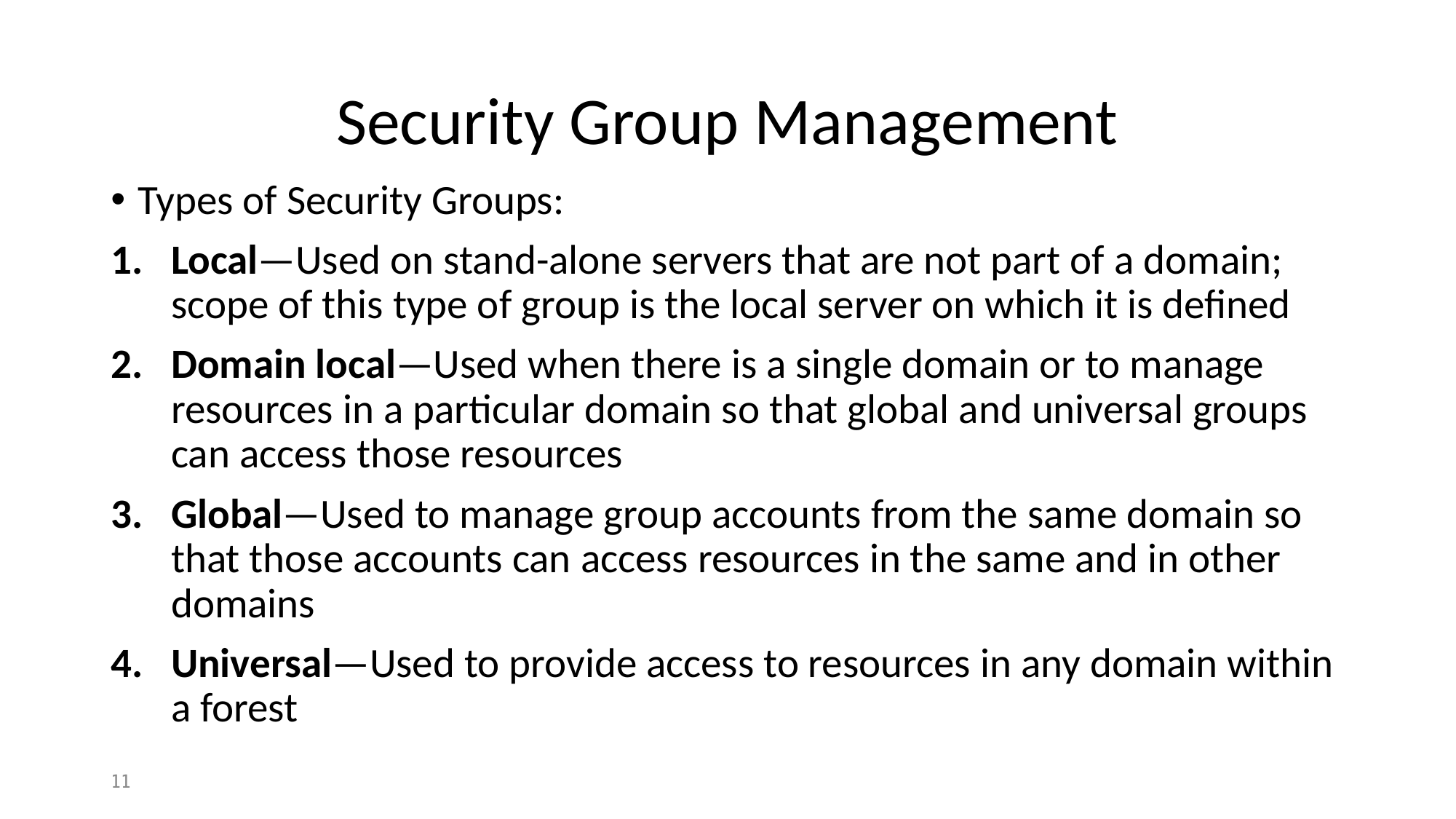

# Security Group Management
Types of Security Groups:
Local—Used on stand-alone servers that are not part of a domain; scope of this type of group is the local server on which it is defined
Domain local—Used when there is a single domain or to manage resources in a particular domain so that global and universal groups can access those resources
Global—Used to manage group accounts from the same domain so that those accounts can access resources in the same and in other domains
Universal—Used to provide access to resources in any domain within a forest
11